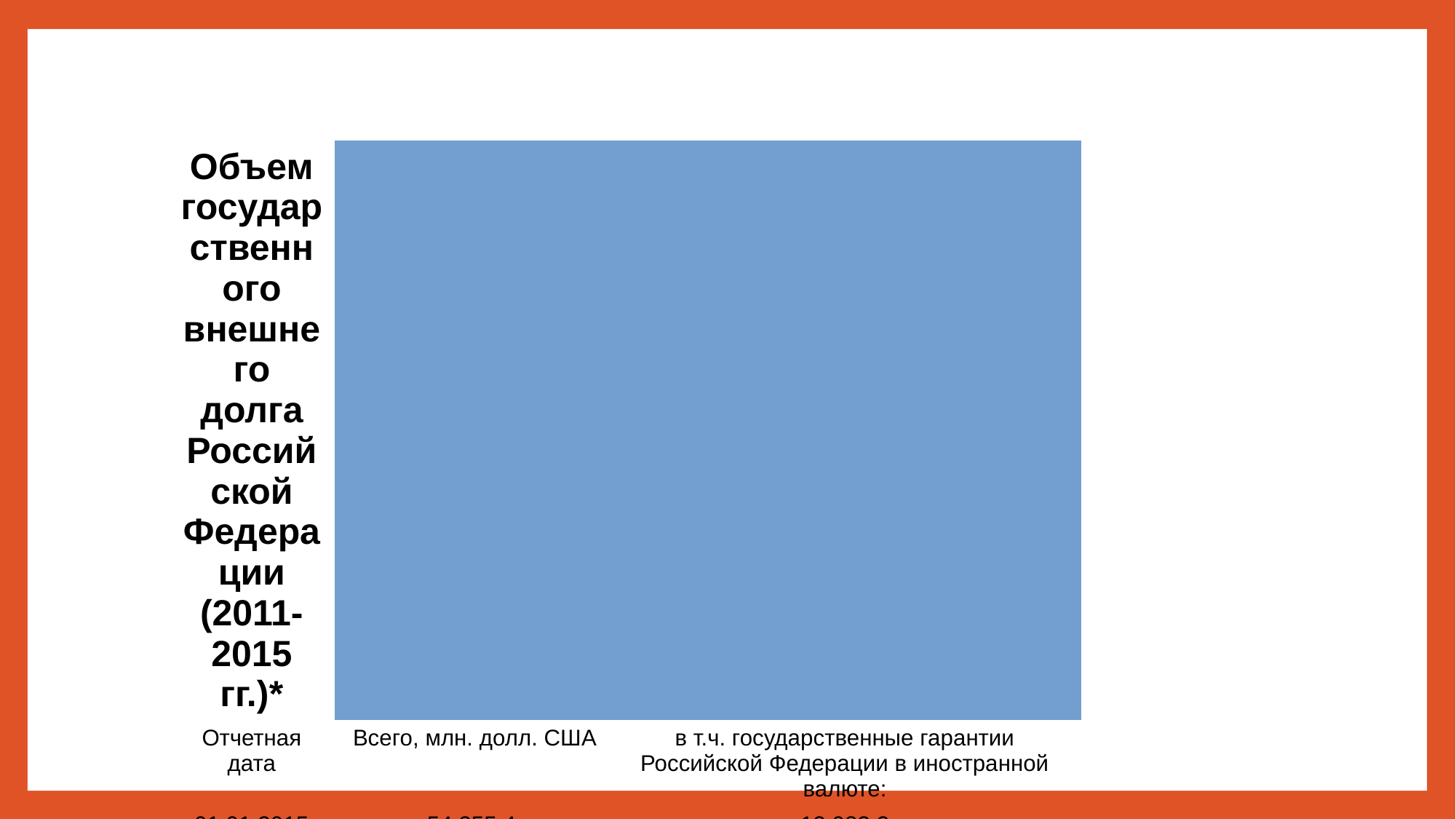

| Объем государственного внешнего долга Российской Федерации (2011-2015 гг.)\* |
| --- |
| Отчетная дата | Всего, млн. долл. США | в т.ч. государственные гарантии Российской Федерации в иностранной валюте: |
| 01.01.2015 | 54 355,4 | 12 083,2 |
| 01.02.2015 | 54 305,5 | 12 070,3 |
| 01.03.2015 | 54 268,0 | 12 064,3 |
| 01.04.2015 | 53 481,4 | 12 064,2 |
| 01.05.2015 | 51 480,4 | 12 064,3 |
| 01.06.2015 | 51 453,7 | 12 062,8 |
| 01.07.2015 | 51 324,3 | 11 989,1 |
| 01.08.2015 | 51 289,8 | 11 983,7 |
| 01.09.2015 | 51 300,0 | 11 977,8 |
| 01.10.2015 | 50 226,4 | 11 977,8 |
| 01.11.2015 | 50 189,3 | 11 977,8 |
| 01.12.2015 | 50 128,6 | 11 976,3 |
| 01.01.2016 | 50 002,3 | 11 875,9 |
| 01.02.2016 | 49 995,5 | 11 875,9 |